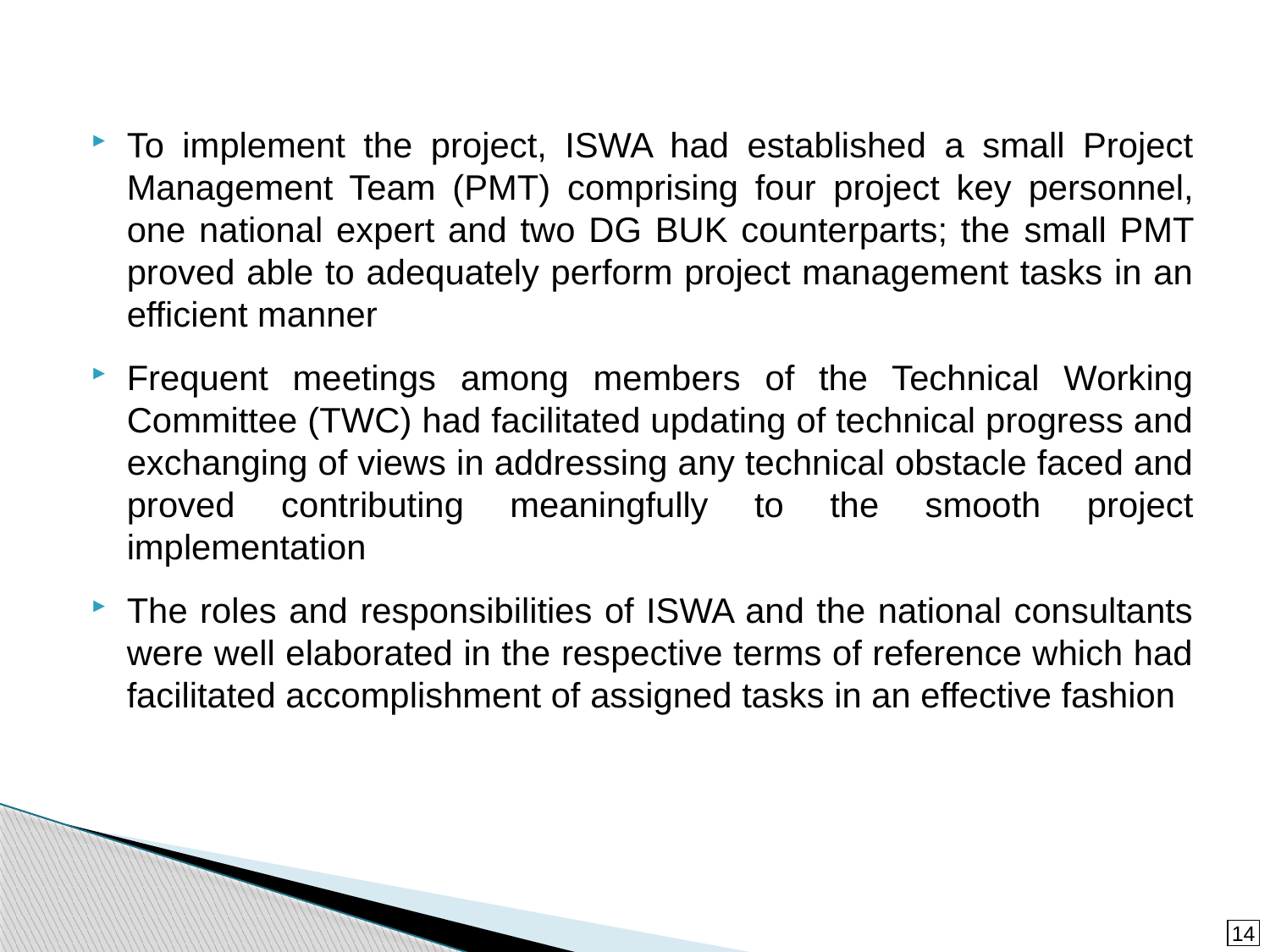

To implement the project, ISWA had established a small Project Management Team (PMT) comprising four project key personnel, one national expert and two DG BUK counterparts; the small PMT proved able to adequately perform project management tasks in an efficient manner
Frequent meetings among members of the Technical Working Committee (TWC) had facilitated updating of technical progress and exchanging of views in addressing any technical obstacle faced and proved contributing meaningfully to the smooth project implementation
The roles and responsibilities of ISWA and the national consultants were well elaborated in the respective terms of reference which had facilitated accomplishment of assigned tasks in an effective fashion

14